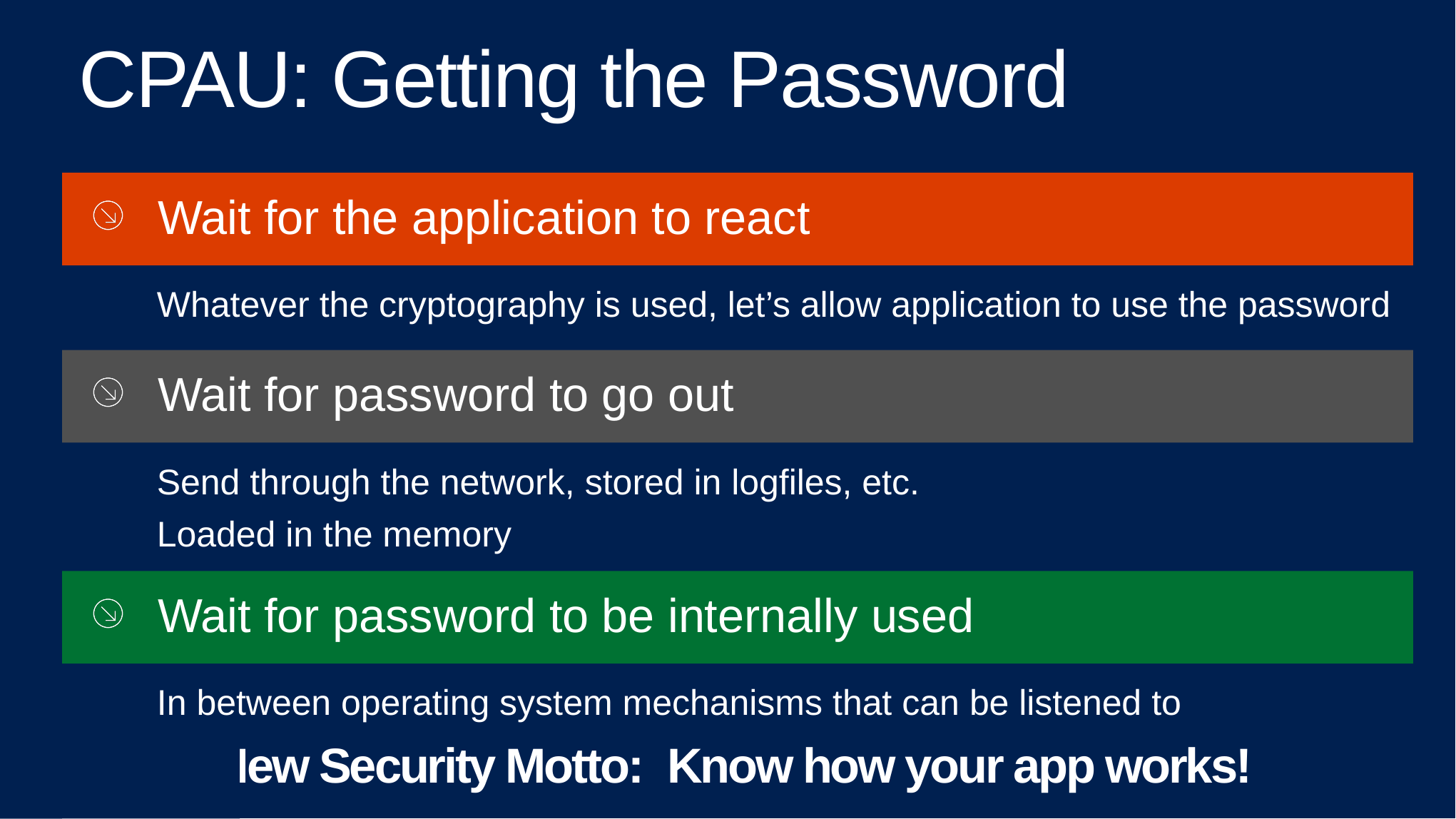

# CPAU: Getting the Password

Wait for the application to react
Whatever the cryptography is used, let’s allow application to use the password

Wait for password to go out
Send through the network, stored in logfiles, etc.
Loaded in the memory

Wait for password to be internally used
In between operating system mechanisms that can be listened to

New Security Motto:  Know how your app works!